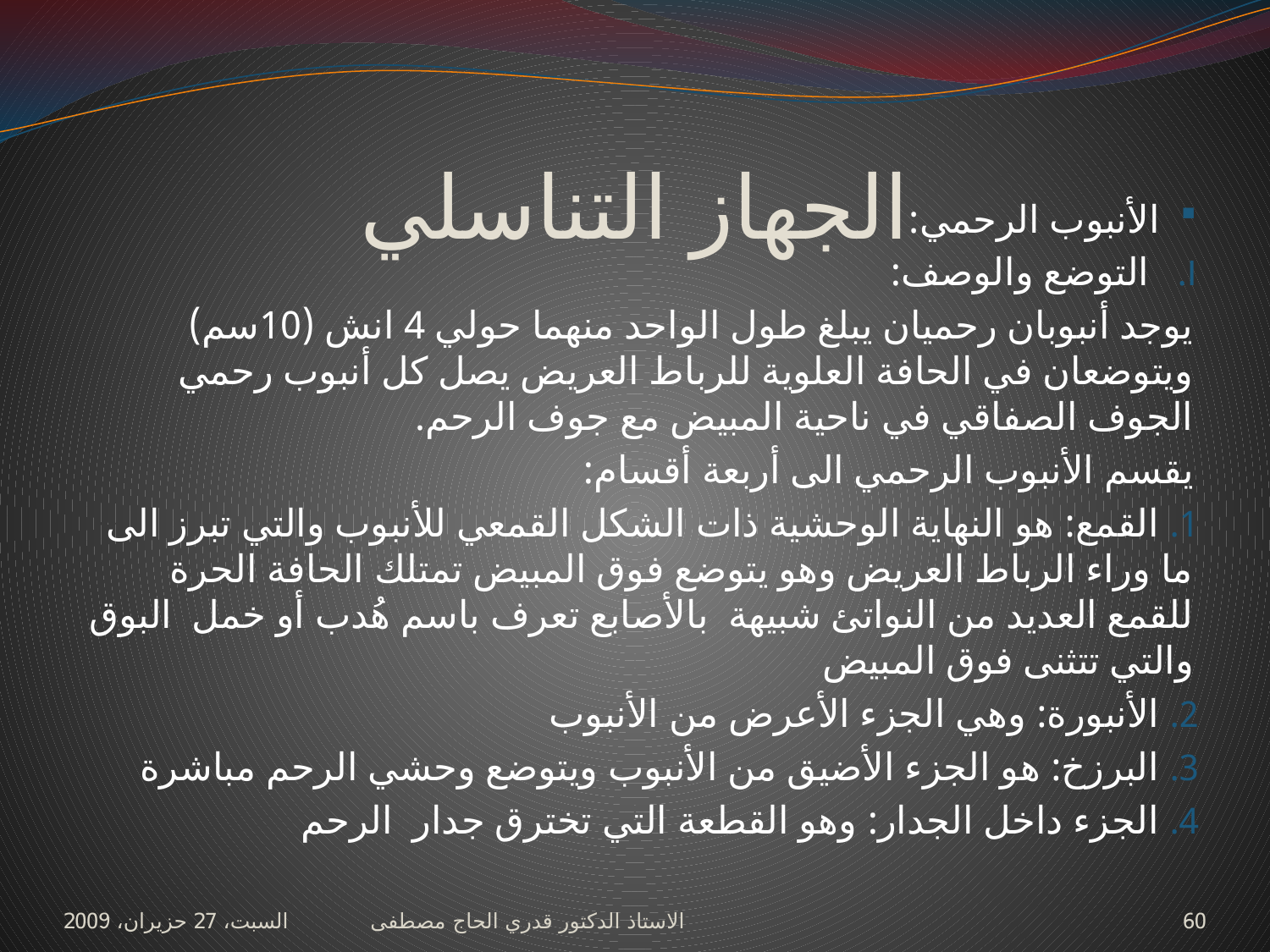

# الجهاز التناسلي
الأنبوب الرحمي:
التوضع والوصف:
يوجد أنبوبان رحميان يبلغ طول الواحد منهما حولي 4 انش (10سم) ويتوضعان في الحافة العلوية للرباط العريض يصل كل أنبوب رحمي الجوف الصفاقي في ناحية المبيض مع جوف الرحم.
يقسم الأنبوب الرحمي الى أربعة أقسام:
 القمع: هو النهاية الوحشية ذات الشكل القمعي للأنبوب والتي تبرز الى ما وراء الرباط العريض وهو يتوضع فوق المبيض تمتلك الحافة الحرة للقمع العديد من النواتئ شبيهة  بالأصابع تعرف باسم هُدب أو خمل  البوق والتي تتثنى فوق المبيض
 الأنبورة: وهي الجزء الأعرض من الأنبوب
 البرزخ: هو الجزء الأضيق من الأنبوب ويتوضع وحشي الرحم مباشرة
 الجزء داخل الجدار: وهو القطعة التي تخترق جدار  الرحم

السبت، 27 حزيران، 2009
الاستاذ الدكتور قدري الحاج مصطفى
60